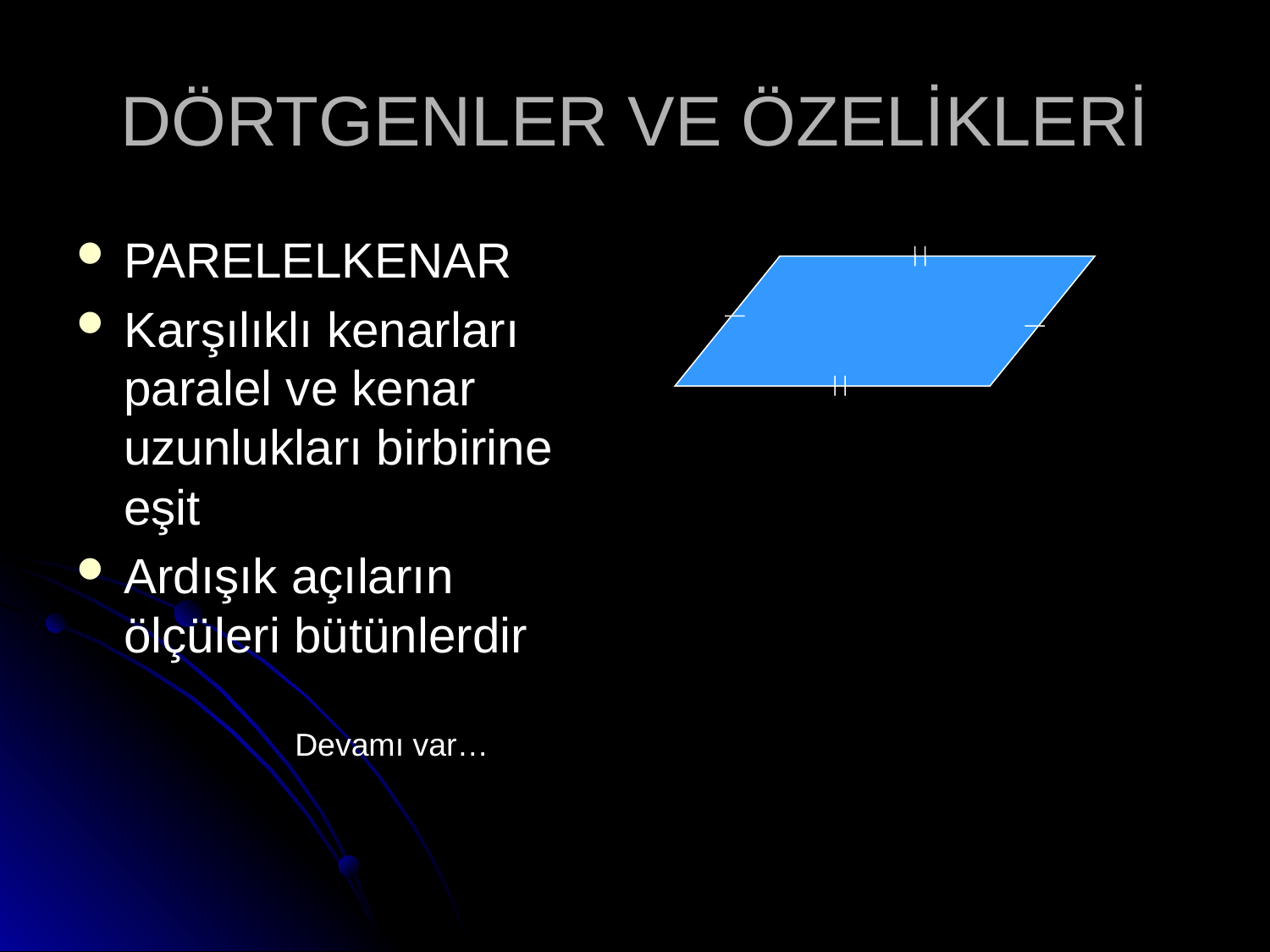

# DÖRTGENLER VE ÖZELİKLERİ
PARELELKENAR
Karşılıklı kenarları paralel ve kenar uzunlukları birbirine eşit
Ardışık açıların ölçüleri bütünlerdir

Devamı var…